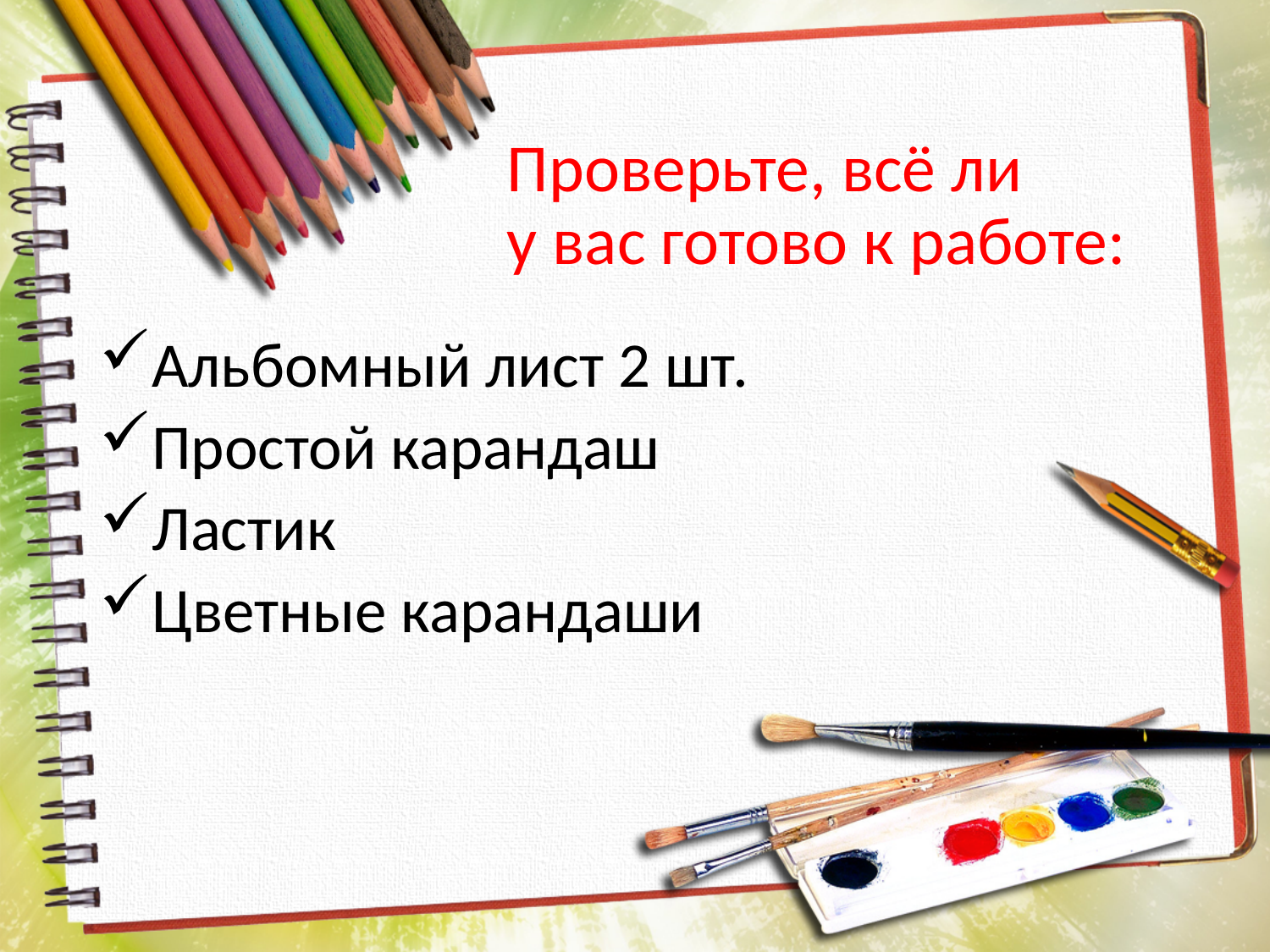

# Проверьте, всё ли у вас готово к работе:
Альбомный лист 2 шт.
Простой карандаш
Ластик
Цветные карандаши